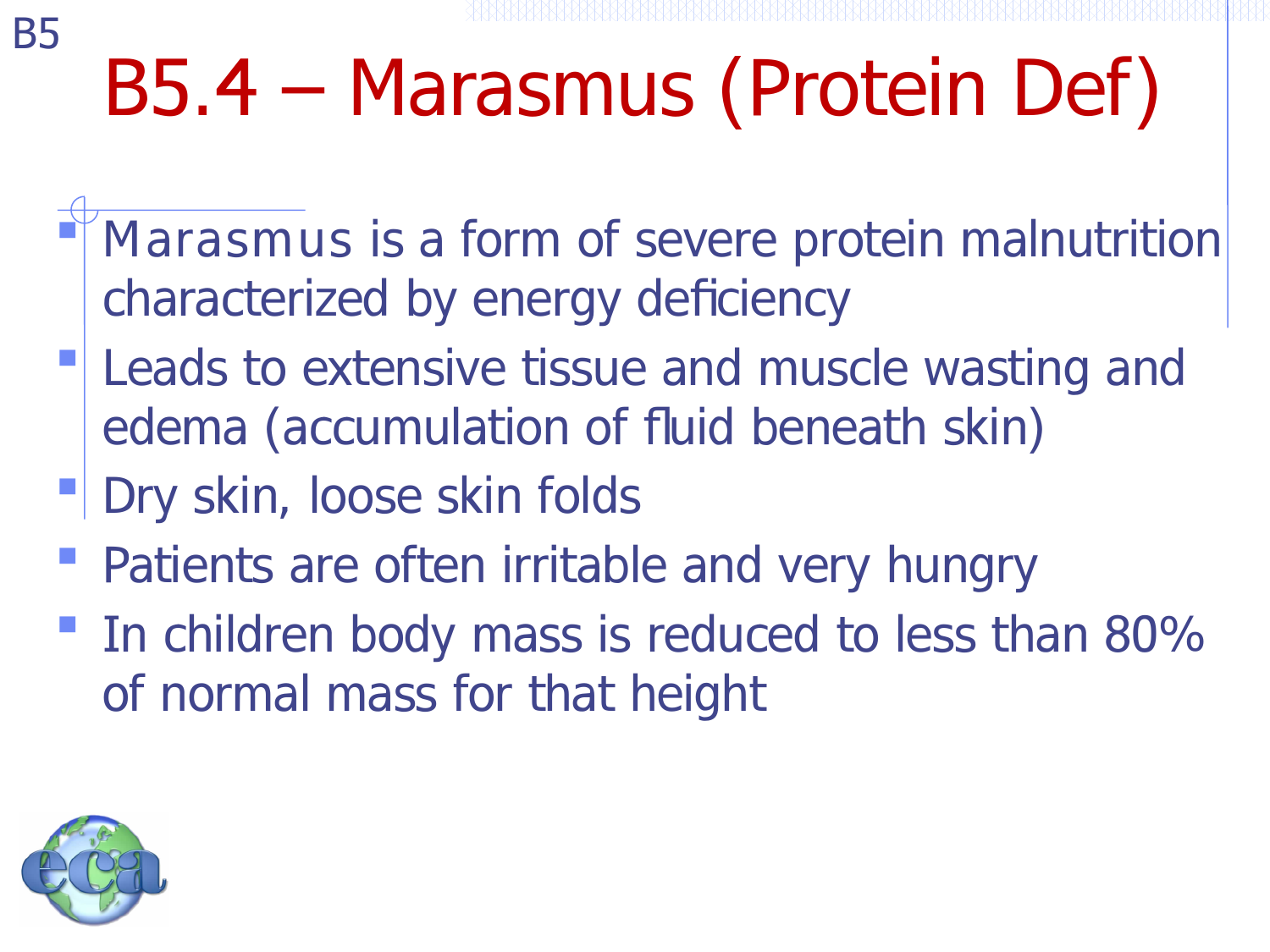

# B5.4 – Marasmus (Protein Def)
Marasmus is a form of severe protein malnutrition characterized by energy deficiency
Leads to extensive tissue and muscle wasting and edema (accumulation of fluid beneath skin)
Dry skin, loose skin folds
Patients are often irritable and very hungry
In children body mass is reduced to less than 80% of normal mass for that height